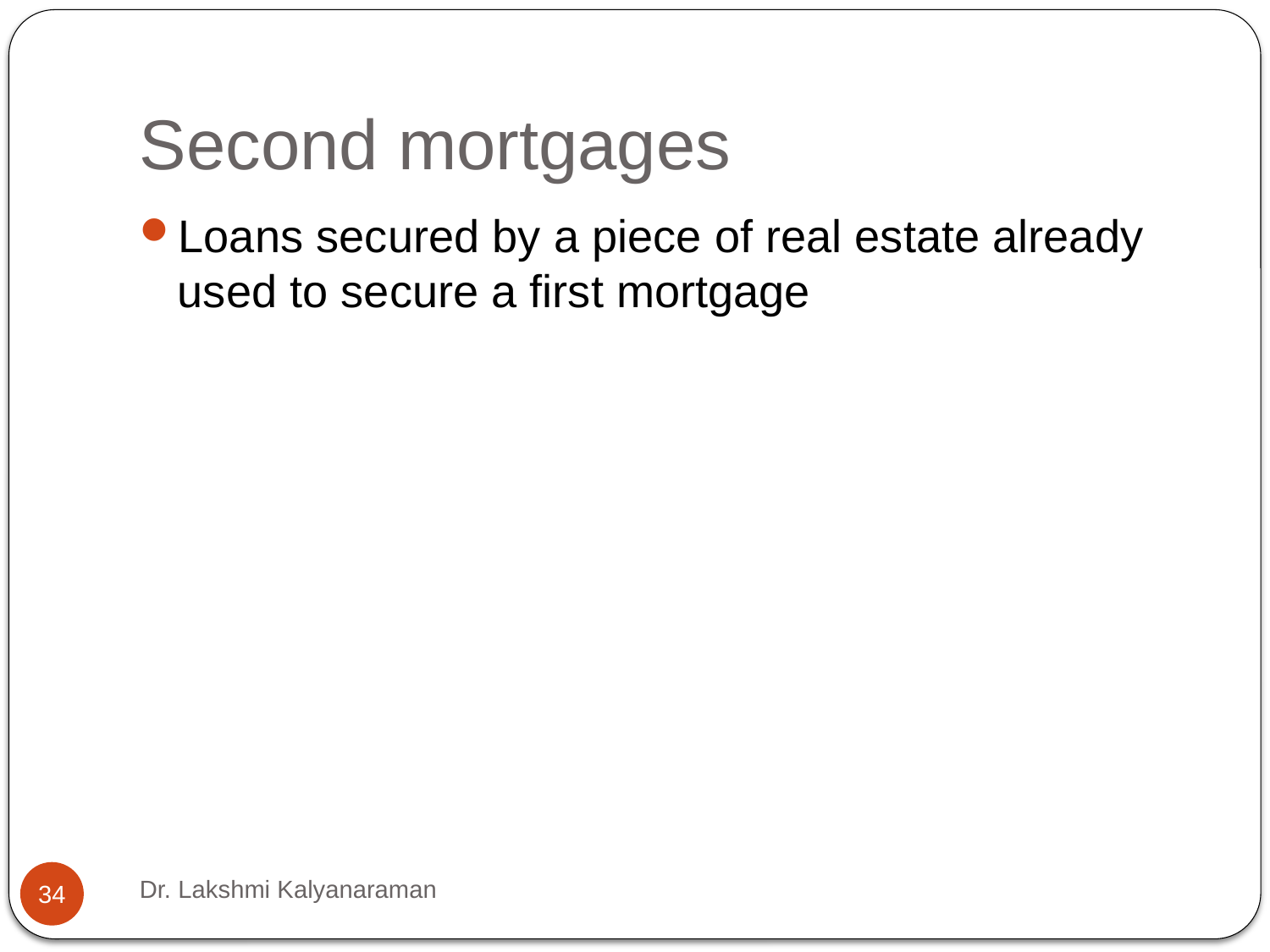

# Second mortgages
Loans secured by a piece of real estate already used to secure a first mortgage
Dr. Lakshmi Kalyanaraman
34